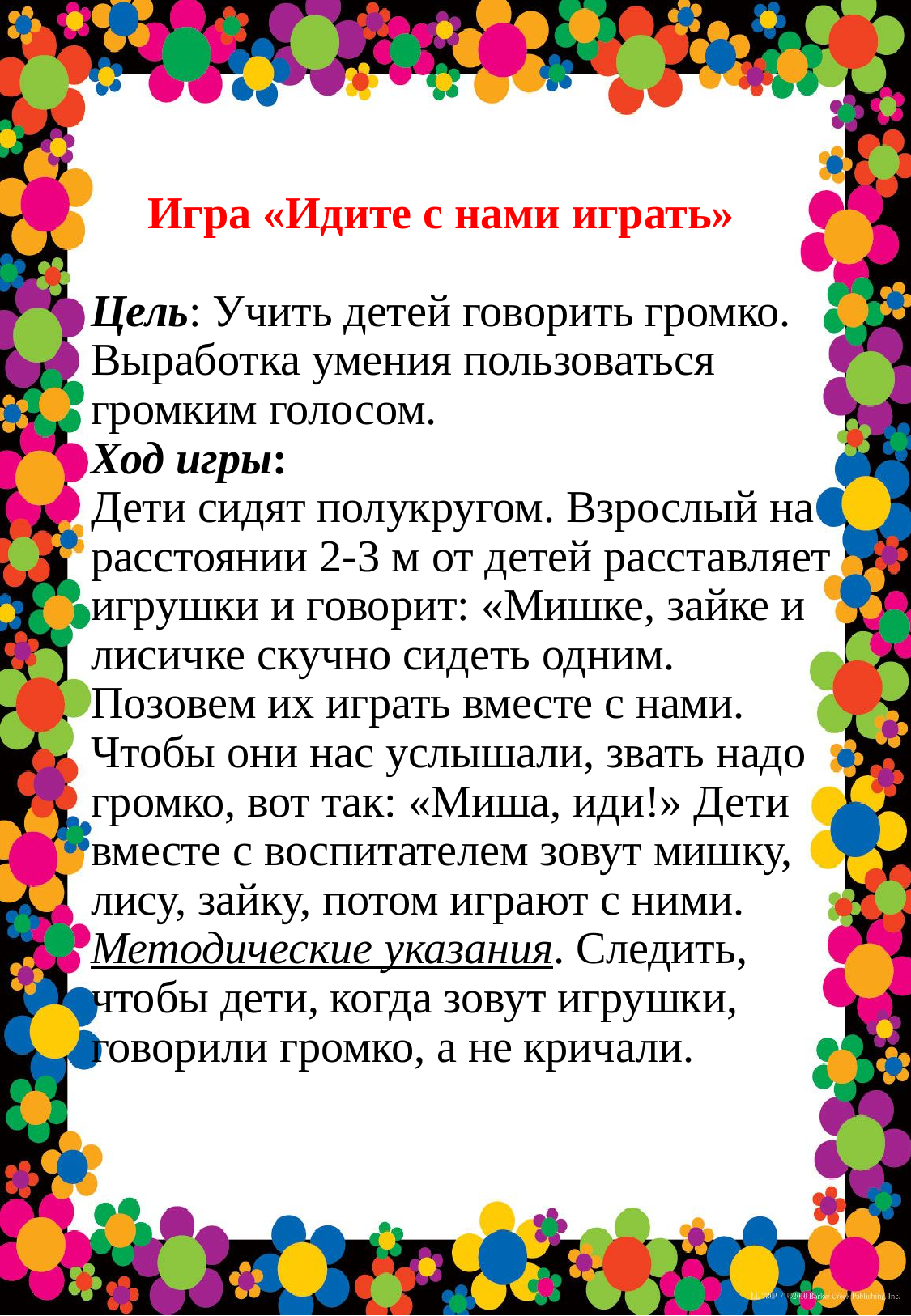

# Игра «Идите с нами играть» Цель: Учить детей говорить громко. Выработка умения пользоваться громким голосом. Ход игры: Дети сидят полукругом. Взрослый на расстоянии 2-3 м от детей расставляет игрушки и говорит: «Мишке, зайке и лисичке скучно сидеть одним. Позовем их играть вместе с нами. Чтобы они нас услышали, звать надо громко, вот так: «Миша, иди!» Дети вместе с воспитателем зовут мишку, лису, зайку, потом играют с ними. Методические указания. Следить, чтобы дети, когда зовут игрушки, говорили громко, а не кричали.